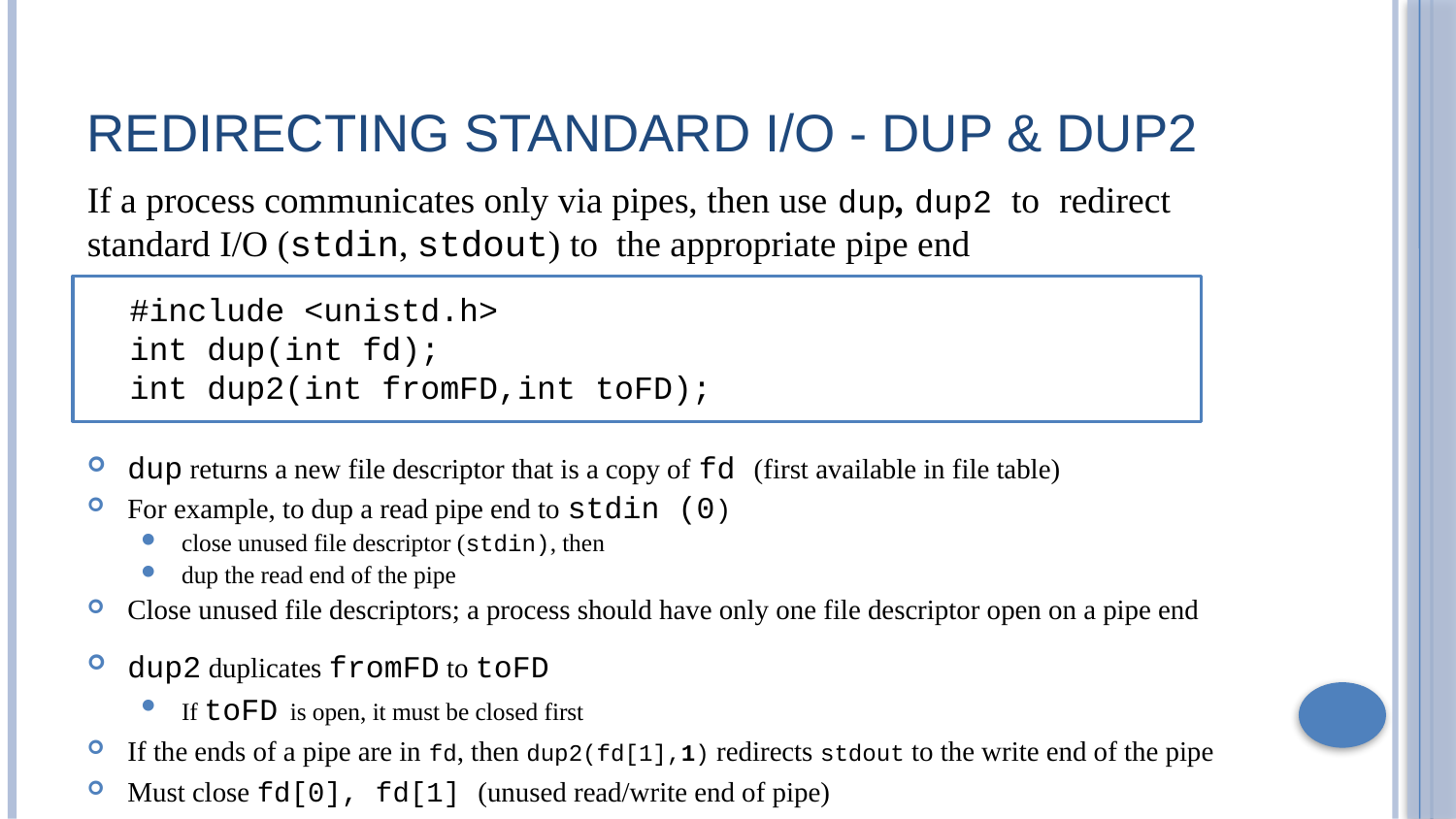

# Redirecting Standard I/O - DUP & DUP2
If a process communicates only via pipes, then use dup, dup2 to redirect standard I/O (stdin, stdout) to  the appropriate pipe end

#include <unistd.h>
int dup(int fd);
int dup2(int fromFD,int toFD);
dup returns a new file descriptor that is a copy of fd (first available in file table)
For example, to dup a read pipe end to stdin (0)
close unused file descriptor (stdin), then
dup the read end of the pipe
Close unused file descriptors; a process should have only one file descriptor open on a pipe end
dup2 duplicates fromFD to toFD
If toFD  is open, it must be closed first
If the ends of a pipe are in fd, then dup2(fd[1],1) redirects stdout to the write end of the pipe
Must close fd[0], fd[1] (unused read/write end of pipe)